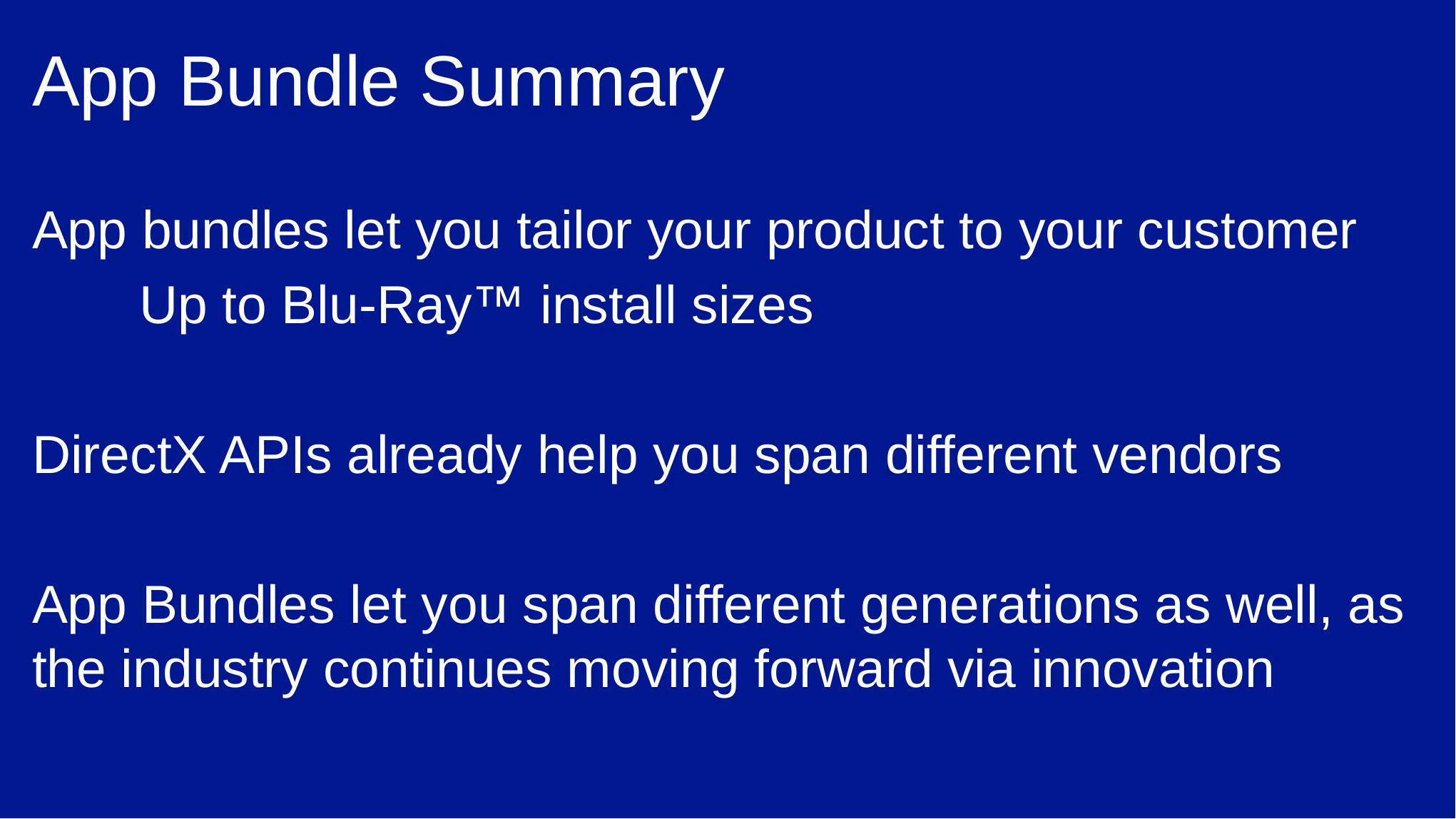

# App Bundle Summary
App bundles let you tailor your product to your customer
	Up to Blu-Ray™ install sizes

DirectX APIs already help you span different vendors

App Bundles let you span different generations as well, as the industry continues moving forward via innovation